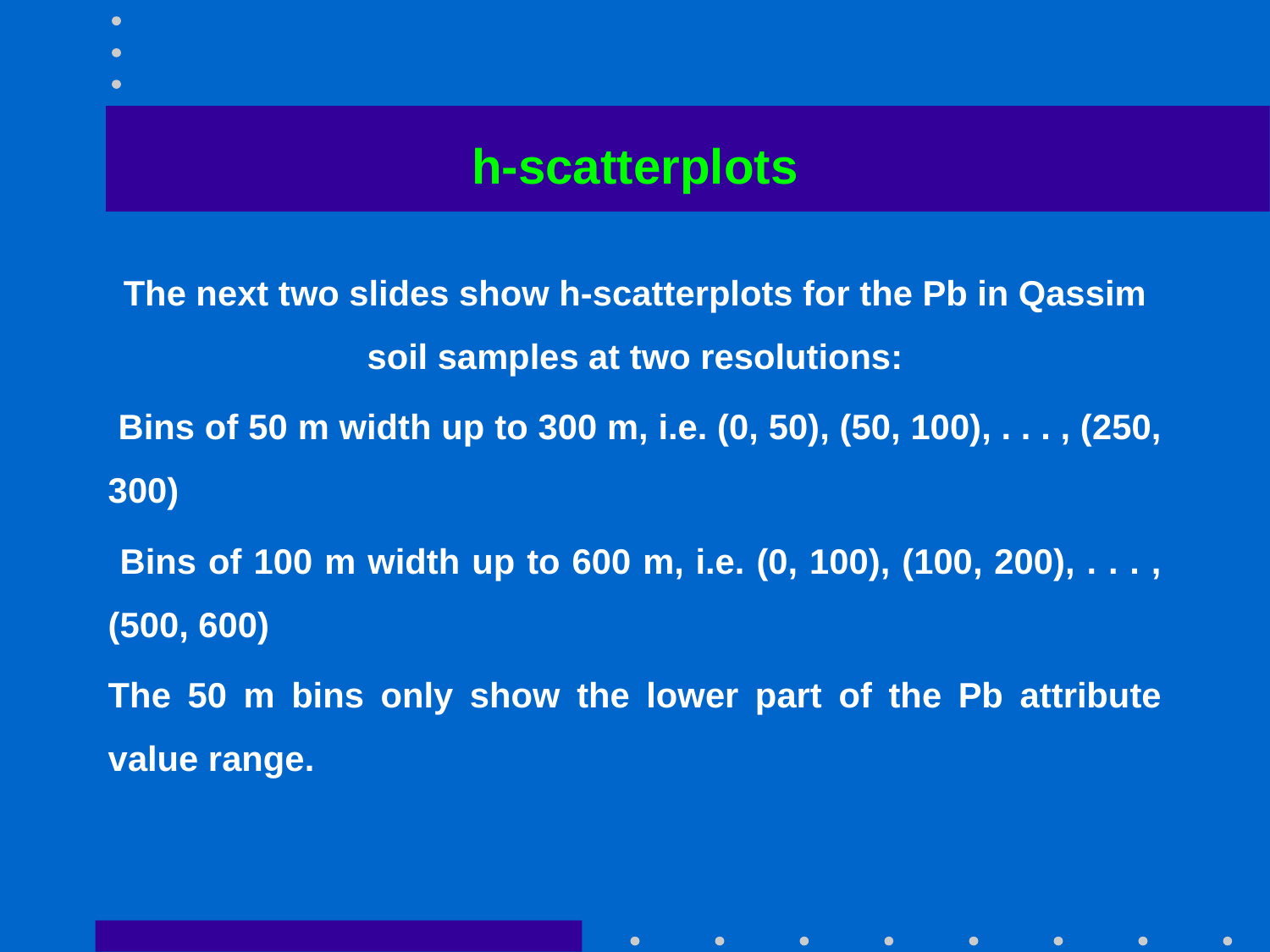

# h-scatterplots
The next two slides show h-scatterplots for the Pb in Qassim soil samples at two resolutions:
 Bins of 50 m width up to 300 m, i.e. (0, 50), (50, 100), . . . , (250, 300)
 Bins of 100 m width up to 600 m, i.e. (0, 100), (100, 200), . . . , (500, 600)
The 50 m bins only show the lower part of the Pb attribute value range.